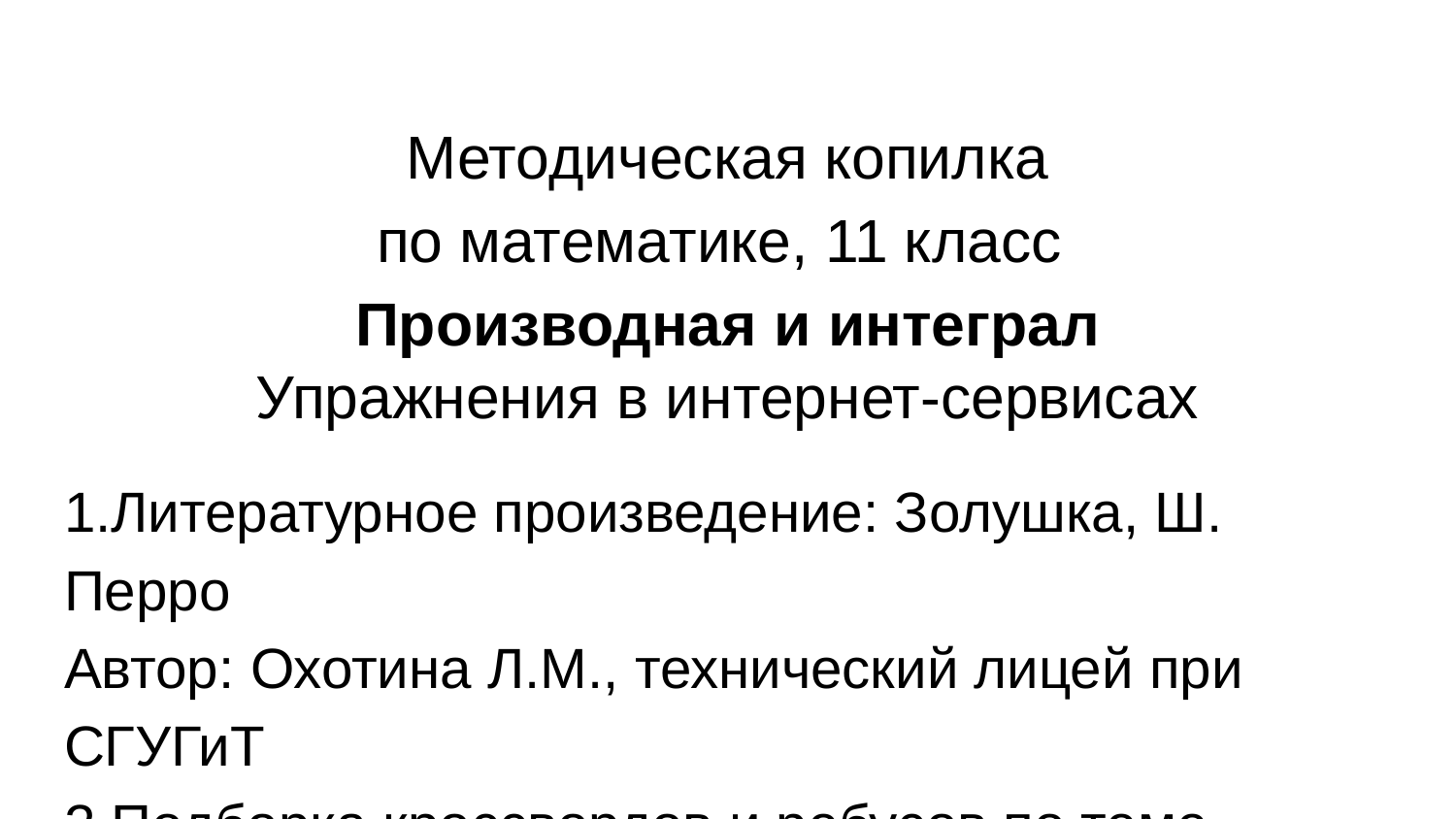

# Методическая копилка
по математике, 11 класс
Производная и интеграл
Упражнения в интернет-сервисах
1.Литературное произведение: Золушка, Ш. Перро
Автор: Охотина Л.М., технический лицей при СГУГиТ
2.Подборка кроссвордов и ребусов по теме